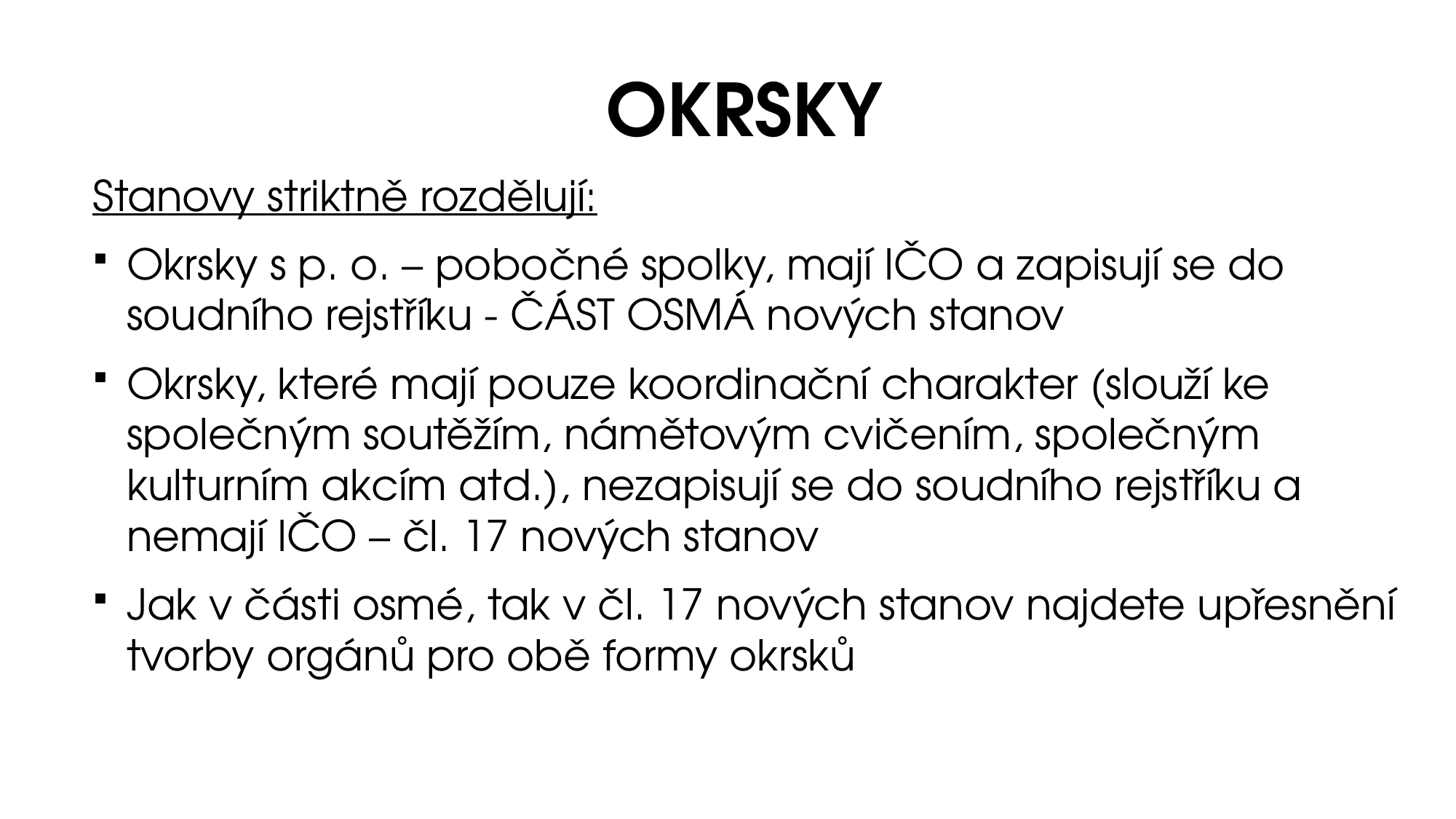

OKRSKY
Stanovy striktně rozdělují:
Okrsky s p. o. – pobočné spolky, mají IČO a zapisují se do soudního rejstříku - ČÁST OSMÁ nových stanov
Okrsky, které mají pouze koordinační charakter (slouží ke společným soutěžím, námětovým cvičením, společným kulturním akcím atd.), nezapisují se do soudního rejstříku a nemají IČO – čl. 17 nových stanov
Jak v části osmé, tak v čl. 17 nových stanov najdete upřesnění tvorby orgánů pro obě formy okrsků